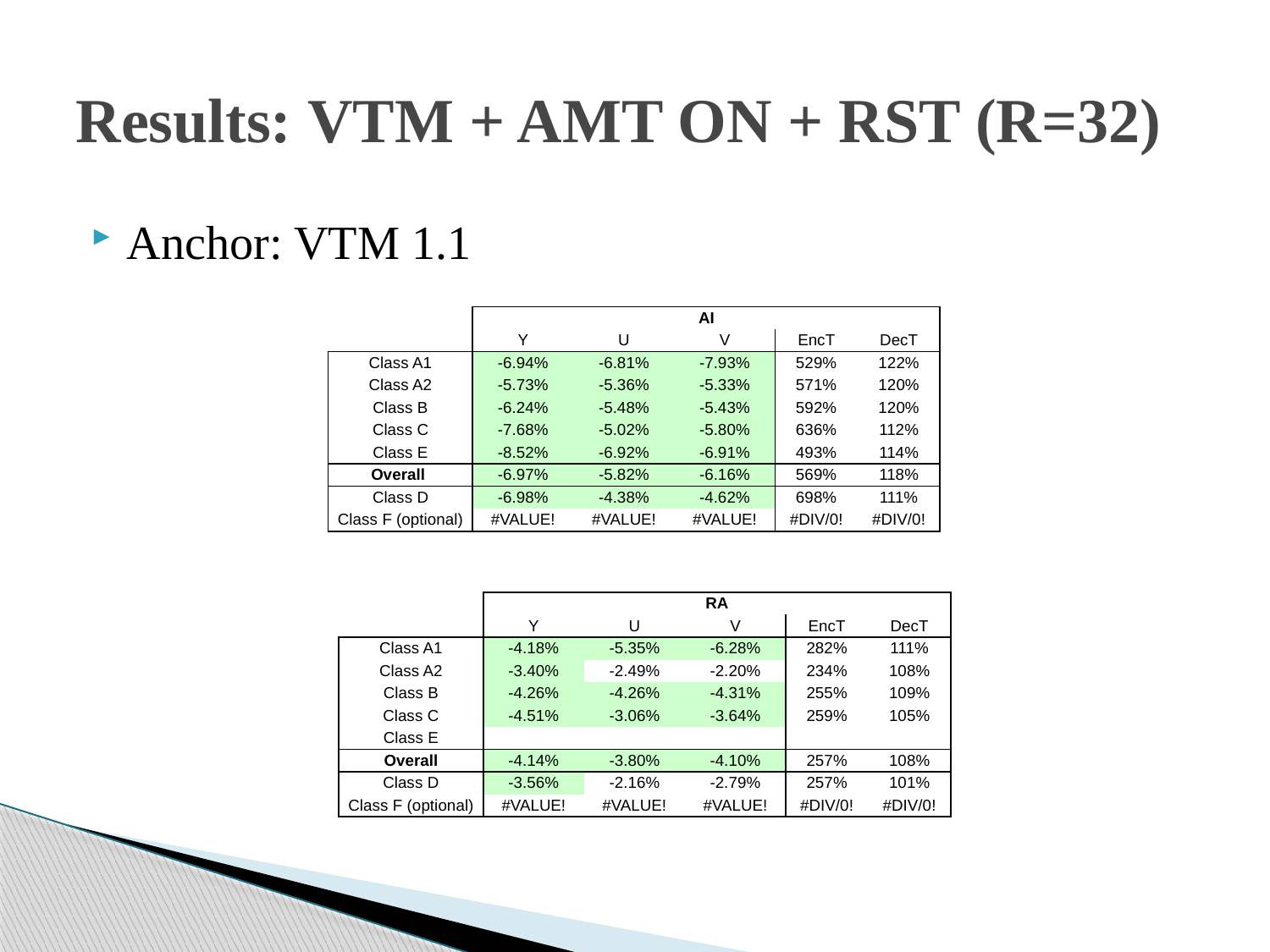

# Results: VTM + AMT ON + RST (R=32)
Anchor: VTM 1.1

|  | AI |  |  |  |  |
| --- | --- | --- | --- | --- | --- |
|  | Y | U | V | EncT | DecT |
| Class A1 | -6.94% | -6.81% | -7.93% | 529% | 122% |
| Class A2 | -5.73% | -5.36% | -5.33% | 571% | 120% |
| Class B | -6.24% | -5.48% | -5.43% | 592% | 120% |
| Class C | -7.68% | -5.02% | -5.80% | 636% | 112% |
| Class E | -8.52% | -6.92% | -6.91% | 493% | 114% |
| Overall | -6.97% | -5.82% | -6.16% | 569% | 118% |
| Class D | -6.98% | -4.38% | -4.62% | 698% | 111% |
| Class F (optional) | #VALUE! | #VALUE! | #VALUE! | #DIV/0! | #DIV/0! |
|  | RA |  |  |  |  |
| --- | --- | --- | --- | --- | --- |
|  | Y | U | V | EncT | DecT |
| Class A1 | -4.18% | -5.35% | -6.28% | 282% | 111% |
| Class A2 | -3.40% | -2.49% | -2.20% | 234% | 108% |
| Class B | -4.26% | -4.26% | -4.31% | 255% | 109% |
| Class C | -4.51% | -3.06% | -3.64% | 259% | 105% |
| Class E |  |  |  |  |  |
| Overall | -4.14% | -3.80% | -4.10% | 257% | 108% |
| Class D | -3.56% | -2.16% | -2.79% | 257% | 101% |
| Class F (optional) | #VALUE! | #VALUE! | #VALUE! | #DIV/0! | #DIV/0! |